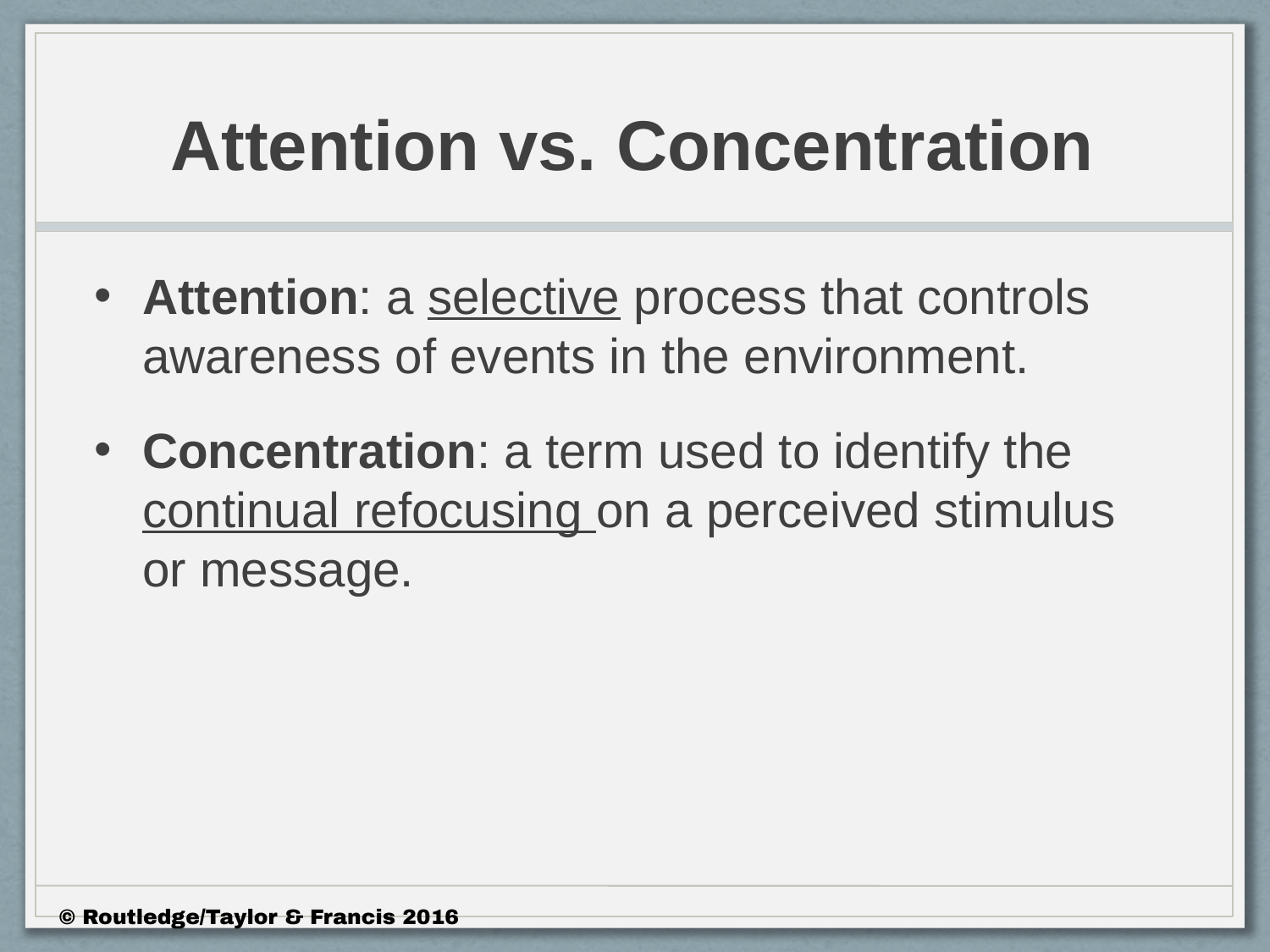

# Attention vs. Concentration
Attention: a selective process that controls awareness of events in the environment.
Concentration: a term used to identify the continual refocusing on a perceived stimulus or message.

© Routledge/Taylor & Francis 2016